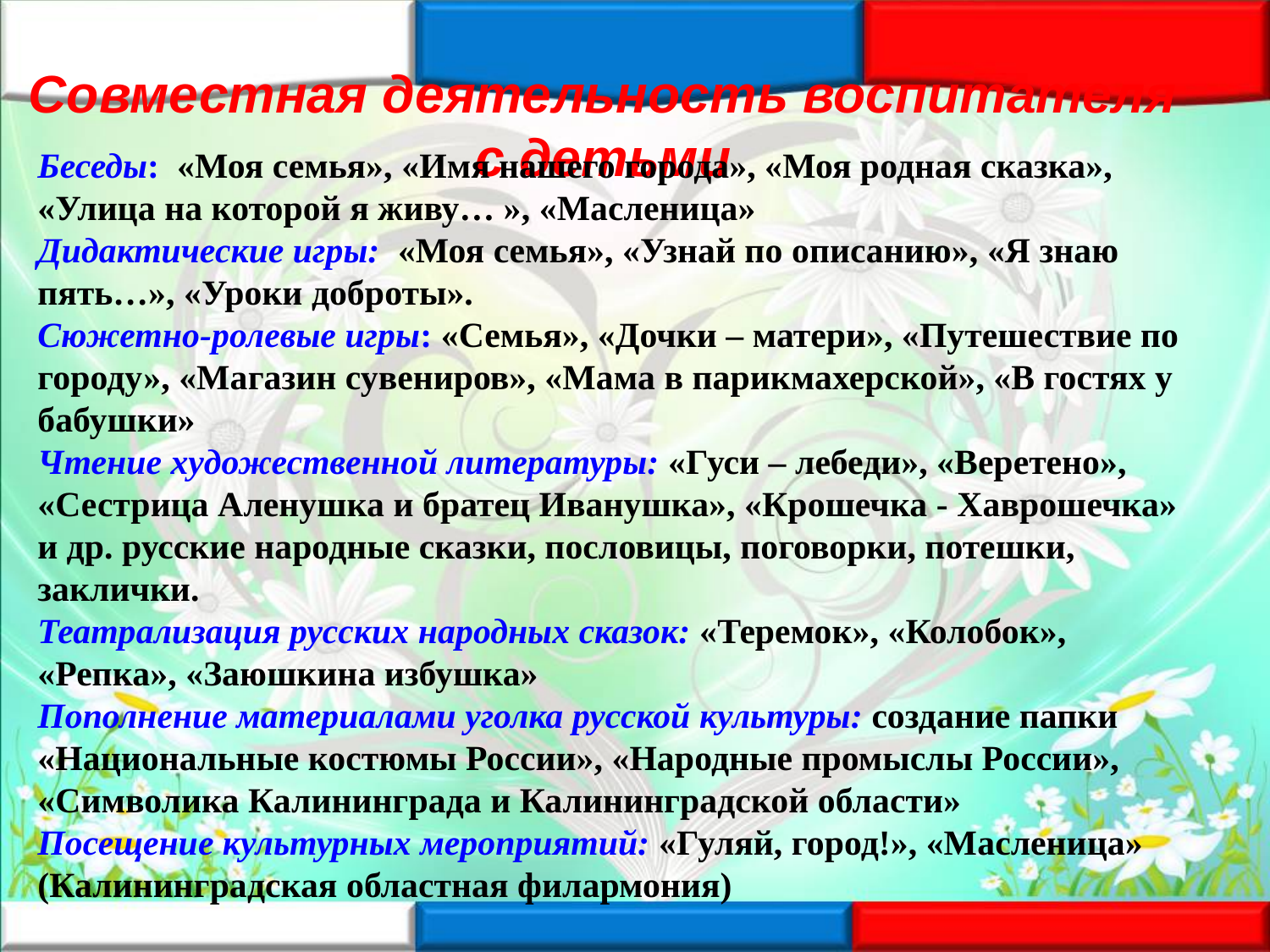

# Совместная деятельность воспитателя с детьми
Беседы:  «Моя семья», «Имя нашего города», «Моя родная сказка», «Улица на которой я живу… », «Масленица»
Дидактические игры:  «Моя семья», «Узнай по описанию», «Я знаю пять…», «Уроки доброты».
Сюжетно-ролевые игры: «Семья», «Дочки – матери», «Путешествие по городу», «Магазин сувениров», «Мама в парикмахерской», «В гостях у бабушки»
Чтение художественной литературы: «Гуси – лебеди», «Веретено», «Сестрица Аленушка и братец Иванушка», «Крошечка - Хаврошечка» и др. русские народные сказки, пословицы, поговорки, потешки, заклички.
Театрализация русских народных сказок: «Теремок», «Колобок», «Репка», «Заюшкина избушка»
Пополнение материалами уголка русской культуры: создание папки «Национальные костюмы России», «Народные промыслы России», «Символика Калининграда и Калининградской области»
Посещение культурных мероприятий: «Гуляй, город!», «Масленица» (Калининградская областная филармония)